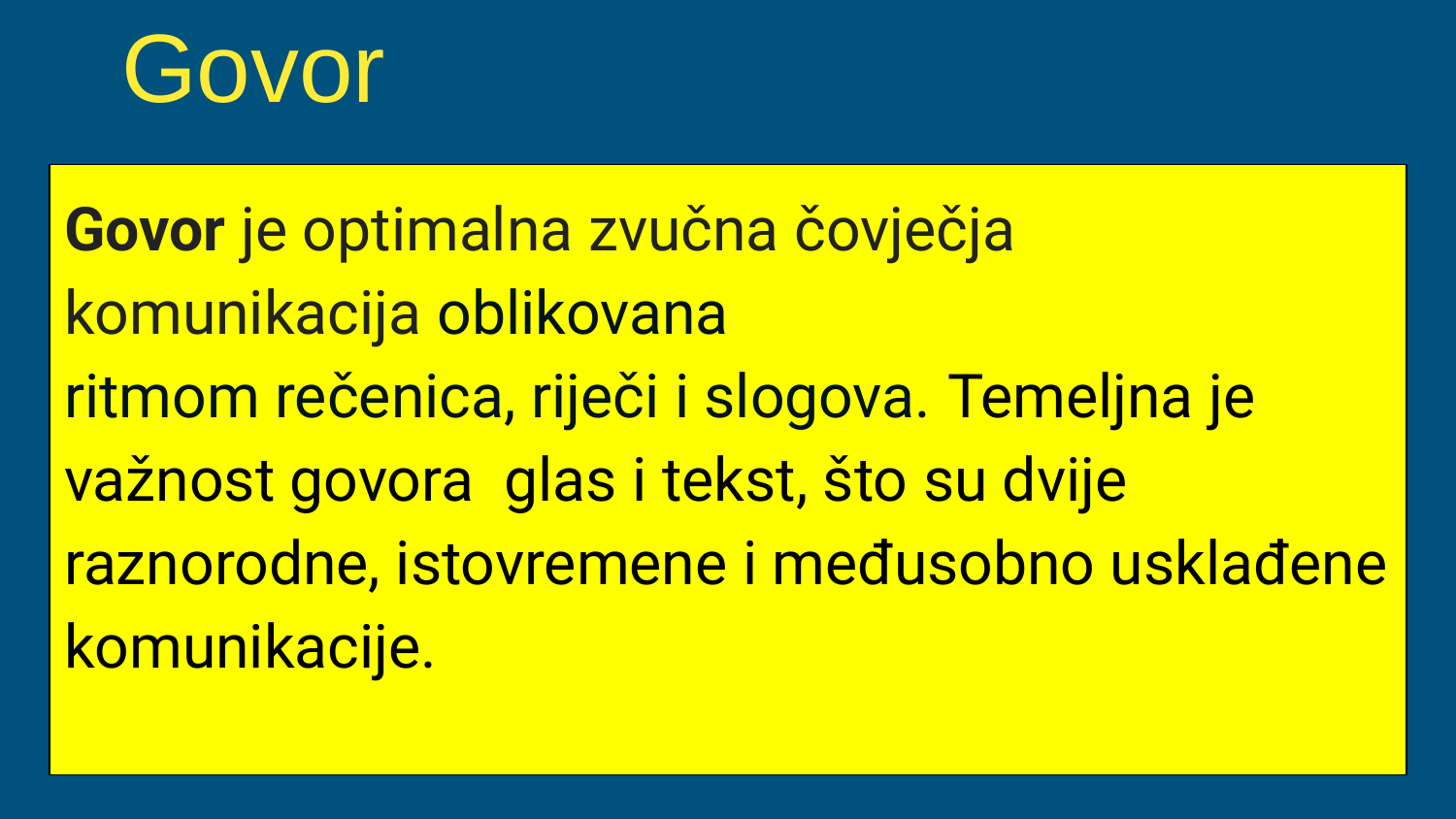

# Govor
Govor je optimalna zvučna čovječja komunikacija oblikovana ritmom rečenica, riječi i slogova. Temeljna je važnost govora  glas i tekst, što su dvije raznorodne, istovremene i međusobno usklađene komunikacije.